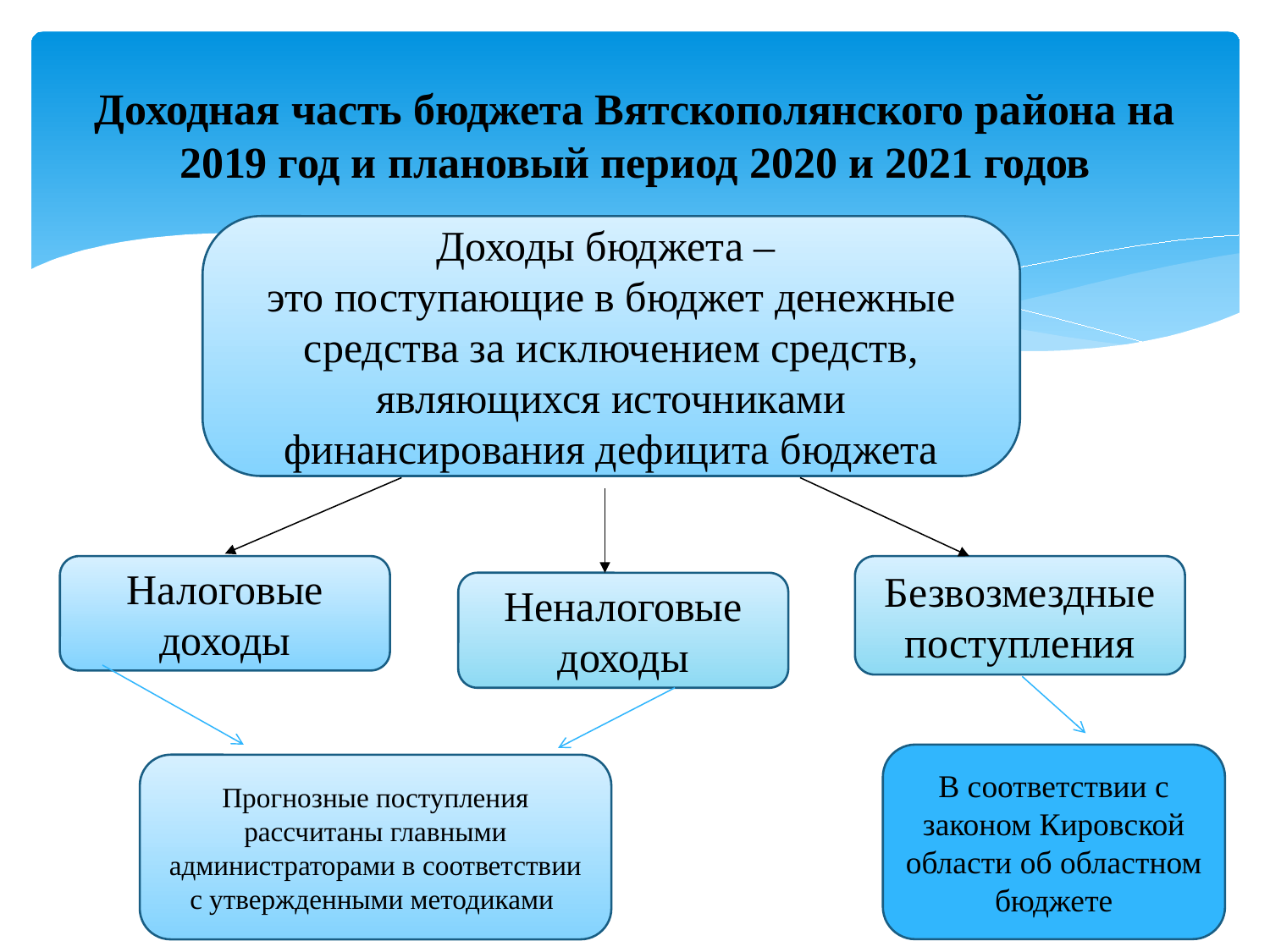

# Доходная часть бюджета Вятскополянского района на 2019 год и плановый период 2020 и 2021 годов
Доходы бюджета –
это поступающие в бюджет денежные средства за исключением средств, являющихся источниками финансирования дефицита бюджета

Налоговые доходы

Безвозмездные поступления

Неналоговые доходы

В соответствии с законом Кировской области об областном бюджете
Прогнозные поступления рассчитаны главными администраторами в соответствии с утвержденными методиками